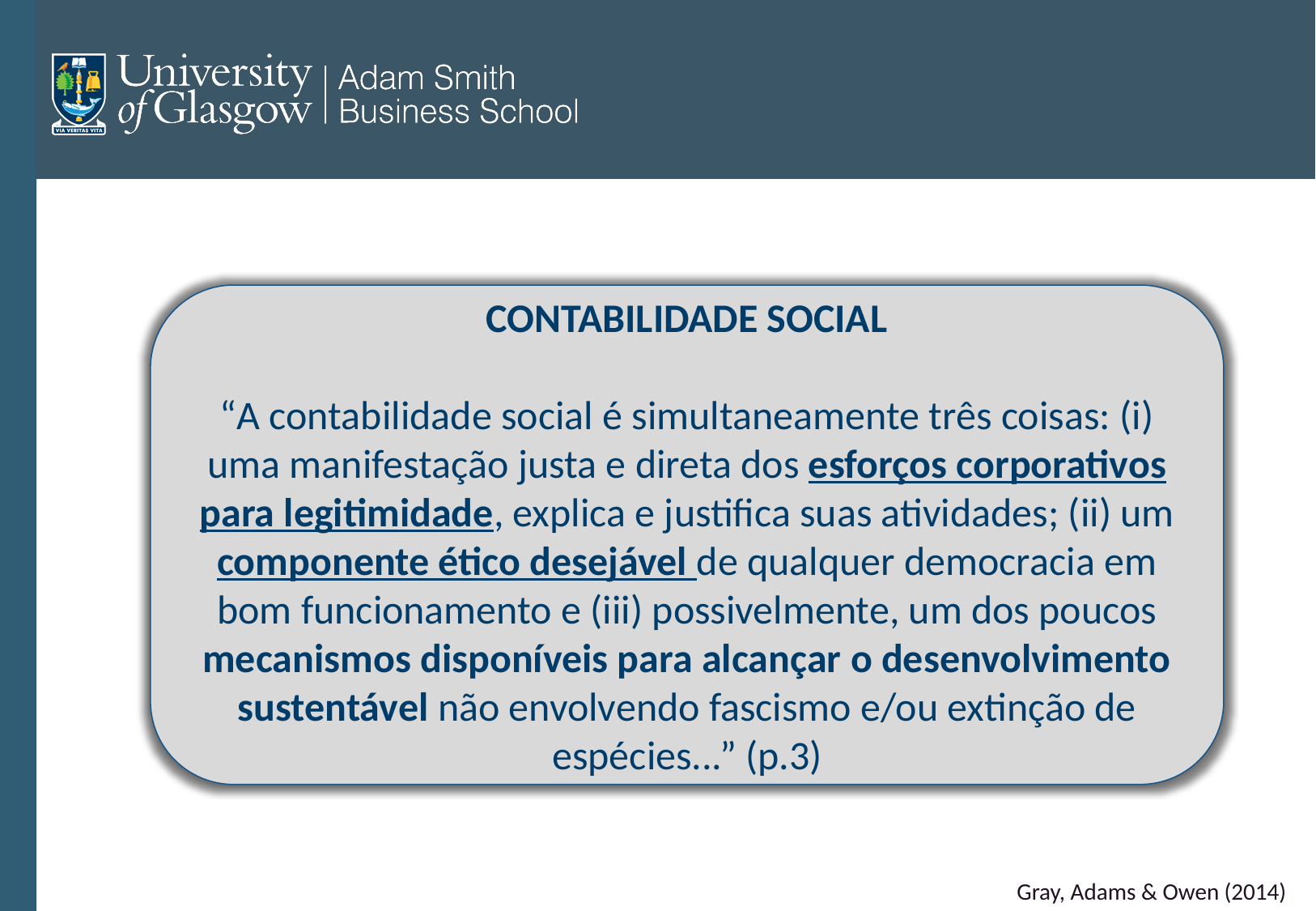

CONTABILIDADE SOCIAL

“A contabilidade social é simultaneamente três coisas: (i) uma manifestação justa e direta dos esforços corporativos para legitimidade, explica e justifica suas atividades; (ii) um componente ético desejável de qualquer democracia em bom funcionamento e (iii) possivelmente, um dos poucos mecanismos disponíveis para alcançar o desenvolvimento sustentável não envolvendo fascismo e/ou extinção de espécies...” (p.3)
Gray, Adams & Owen (2014)